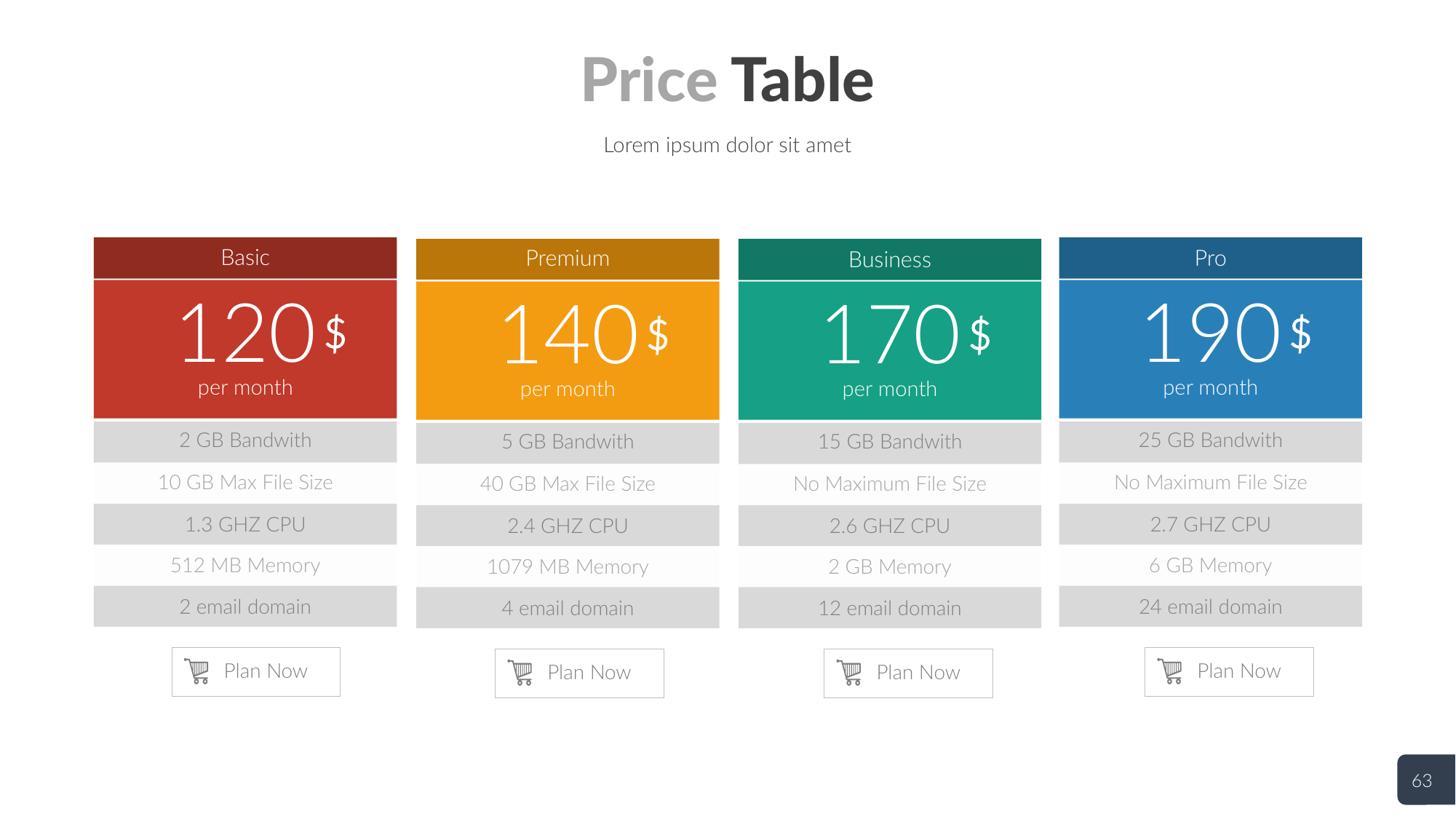

# Price Table
Lorem ipsum dolor sit amet

Basic
120

$
per month
2 GB Bandwith

10 GB Max File Size

1.3 GHZ CPU

512 MB Memory

2 email domain

Pro
190

$
per month
25 GB Bandwith

No Maximum File Size

2.7 GHZ CPU

6 GB Memory

24 email domain
Premium

140

$
per month
5 GB Bandwith

40 GB Max File Size

2.4 GHZ CPU

1079 MB Memory

4 email domain

Business
170

$
per month
15 GB Bandwith

No Maximum File Size

2.6 GHZ CPU

2 GB Memory

12 email domain

Plan Now

Plan Now

Plan Now

Plan Now

63